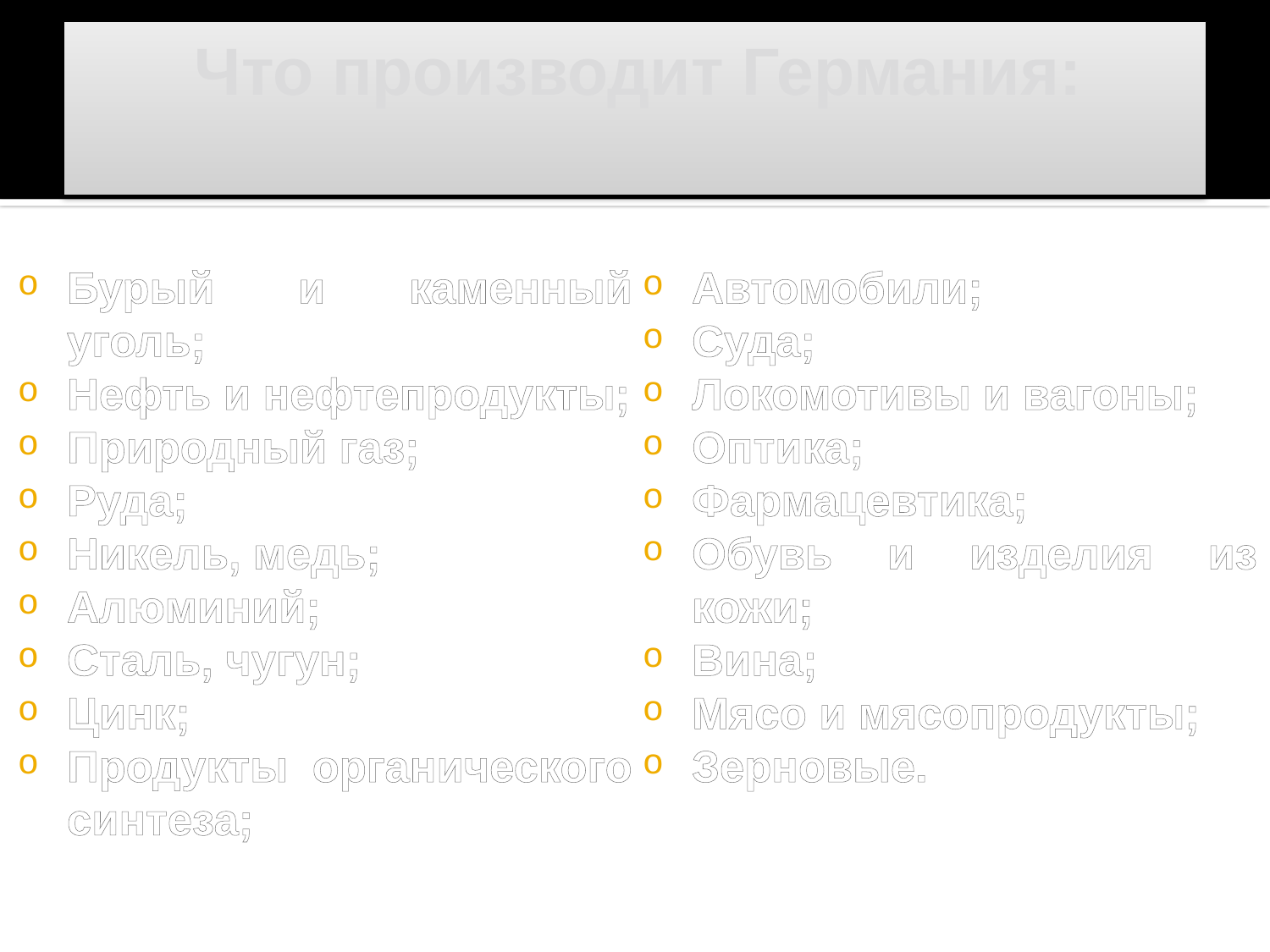

# Что производит Германия:
Бурый и каменный уголь;
Нефть и нефтепродукты;
Природный газ;
Руда;
Никель, медь;
Алюминий;
Сталь, чугун;
Цинк;
Продукты органического синтеза;
Автомобили;
Суда;
Локомотивы и вагоны;
Оптика;
Фармацевтика;
Обувь и изделия из кожи;
Вина;
Мясо и мясопродукты;
Зерновые.